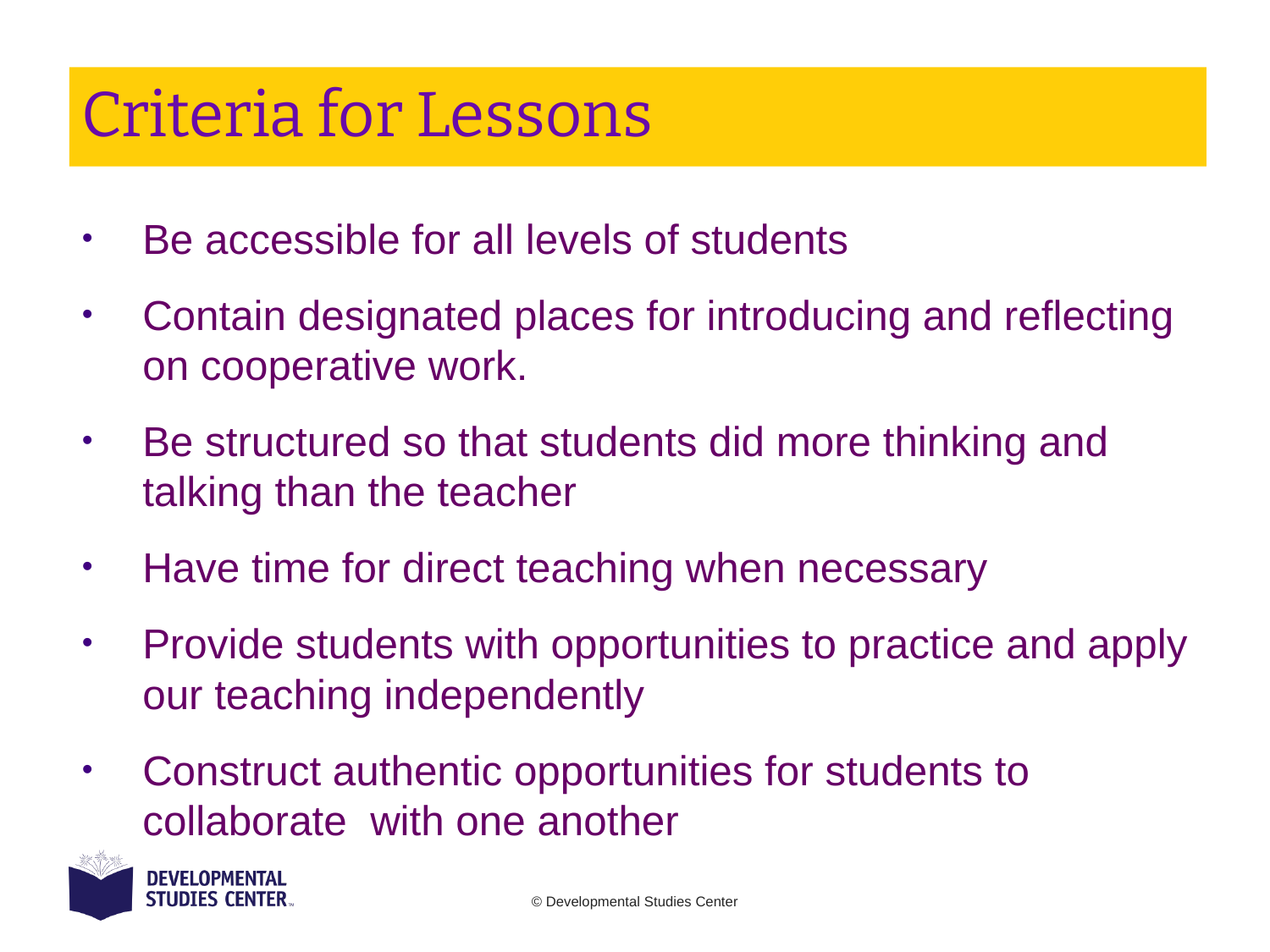

# Criteria for Lessons
Be accessible for all levels of students
Contain designated places for introducing and reflecting on cooperative work.
Be structured so that students did more thinking and talking than the teacher
Have time for direct teaching when necessary
Provide students with opportunities to practice and apply our teaching independently
Construct authentic opportunities for students to collaborate  with one another